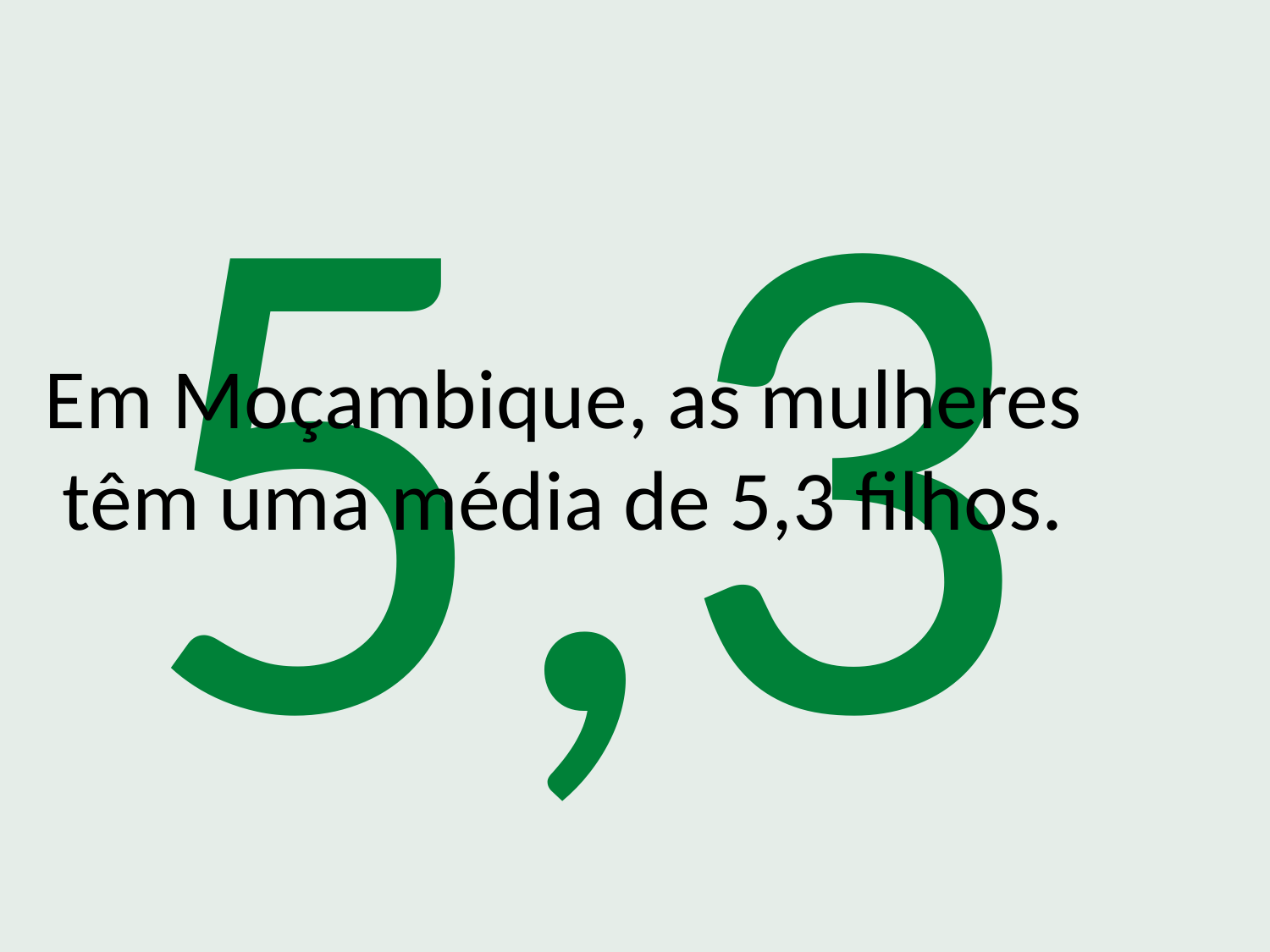

5,3
Em Moçambique, as mulheres têm uma média de 5,3 filhos.